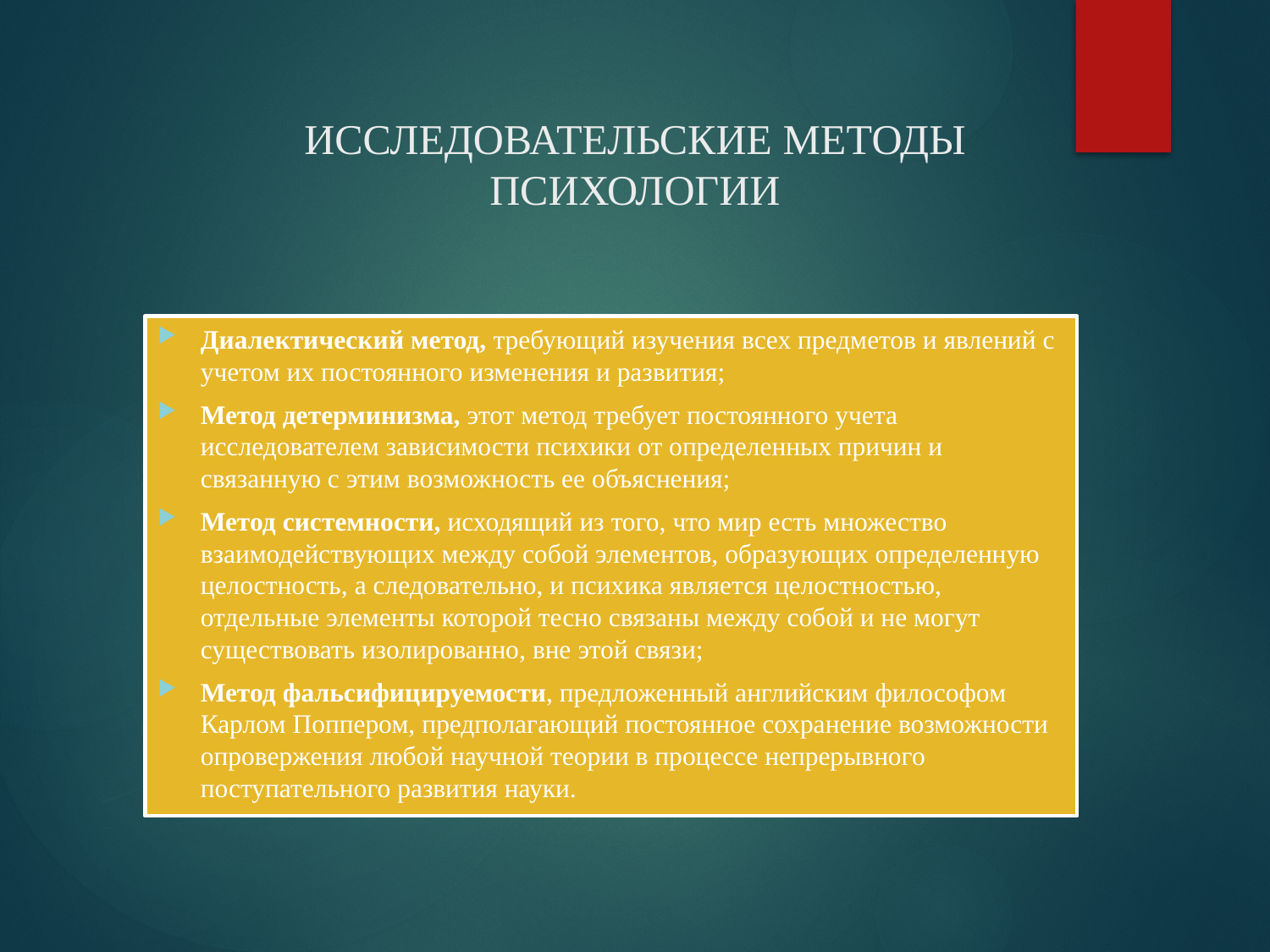

# ИССЛЕДОВАТЕЛЬСКИЕ МЕТОДЫ ПСИХОЛОГИИ
Диалектический метод, требующий изучения всех предметов и явлений с учетом их постоянного изменения и развития;
Метод детерминизма, этот метод требует постоянного учета исследователем зависимости психики от определенных причин и связанную с этим возможность ее объяснения;
Метод системности, исходящий из того, что мир есть множество взаимодействующих между собой элементов, образующих определенную целостность, а следовательно, и психика является целостностью, отдельные элементы которой тесно связаны между собой и не могут существовать изолированно, вне этой связи;
Метод фальсифицируемости, предложенный английским философом Карлом Поппером, предполагающий постоянное сохранение возможности опровержения любой научной теории в процессе непрерывного поступательного развития науки.